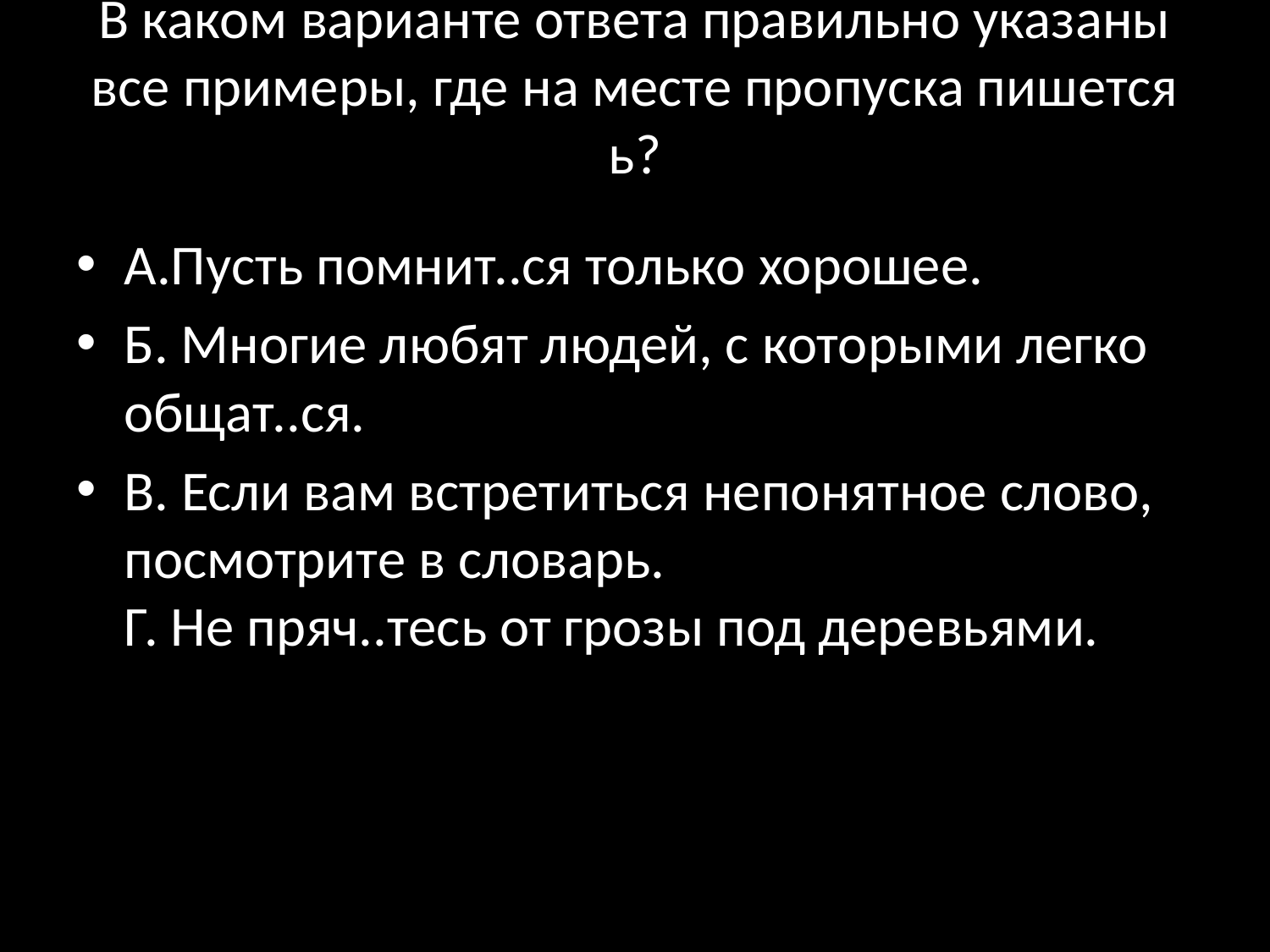

# В каком варианте ответа правильно указаны все примеры, где на месте пропуска пишется ь?
A.Пусть помнит..ся только хорошее.
Б. Многие любят людей, с которыми легко общат..ся.
B. Если вам встретиться непонятное слово, посмотрите в словарь.
Г. Не пряч..тесь от грозы под деревьями.